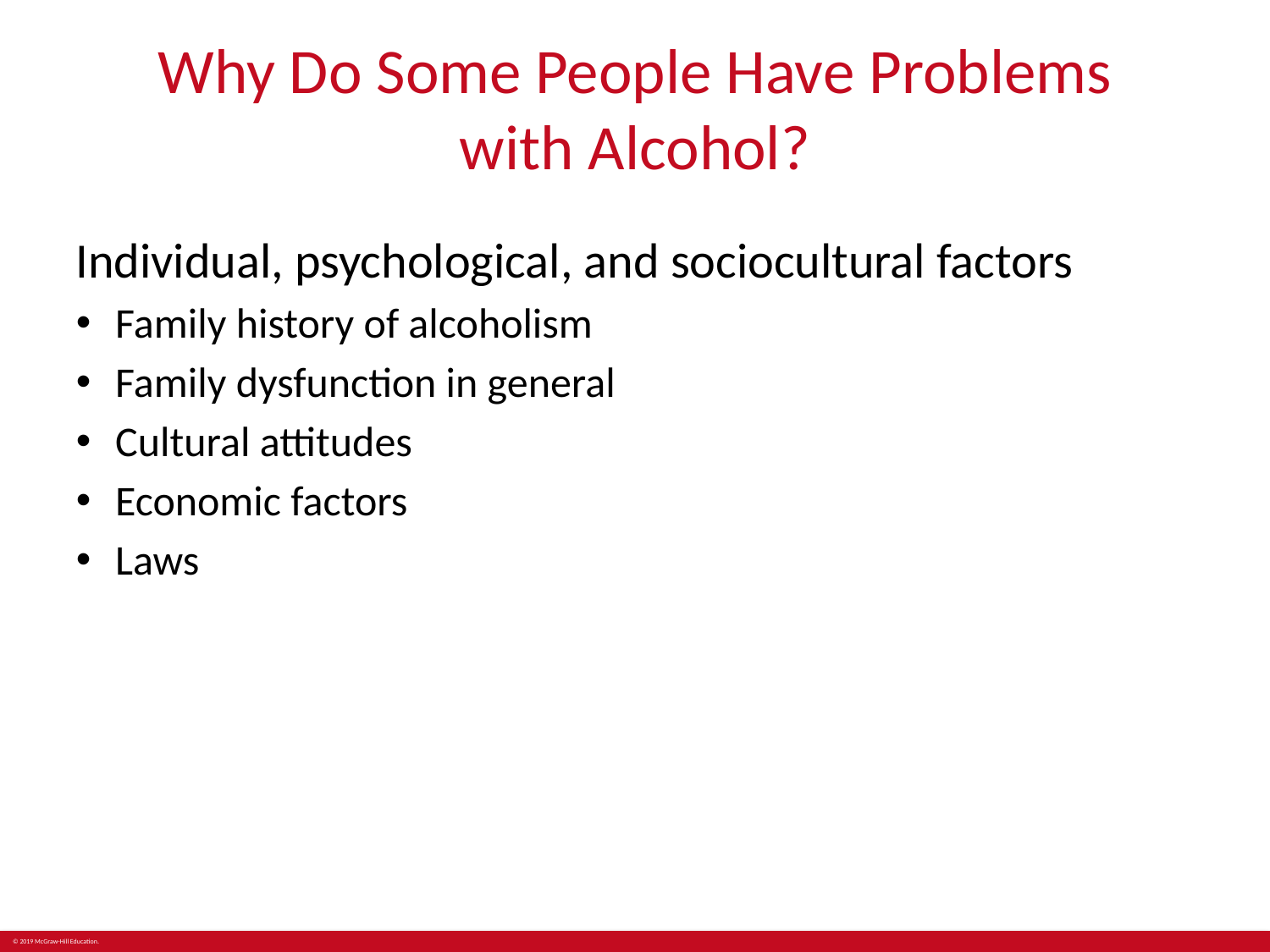

# Why Do Some People Have Problems with Alcohol?
Individual, psychological, and sociocultural factors
Family history of alcoholism
Family dysfunction in general
Cultural attitudes
Economic factors
Laws